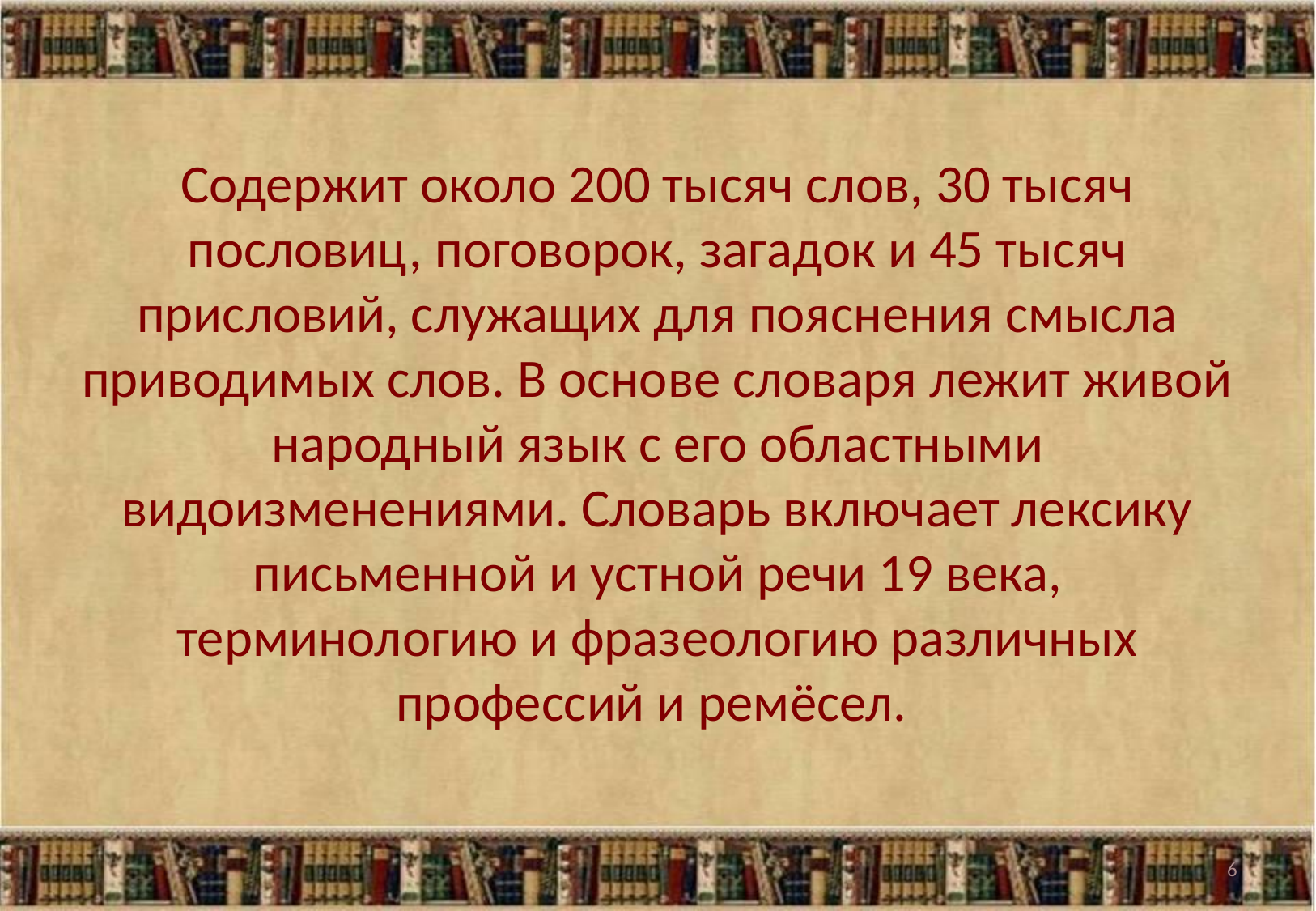

# Содержит около 200 тысяч слов, 30 тысяч пословиц, поговорок, загадок и 45 тысяч присловий, служащих для пояснения смысла приводимых слов. В основе словаря лежит живой народный язык с его областными видоизменениями. Словарь включает лексику письменной и устной речи 19 века, терминологию и фразеологию различных профессий и ремёсел.
6